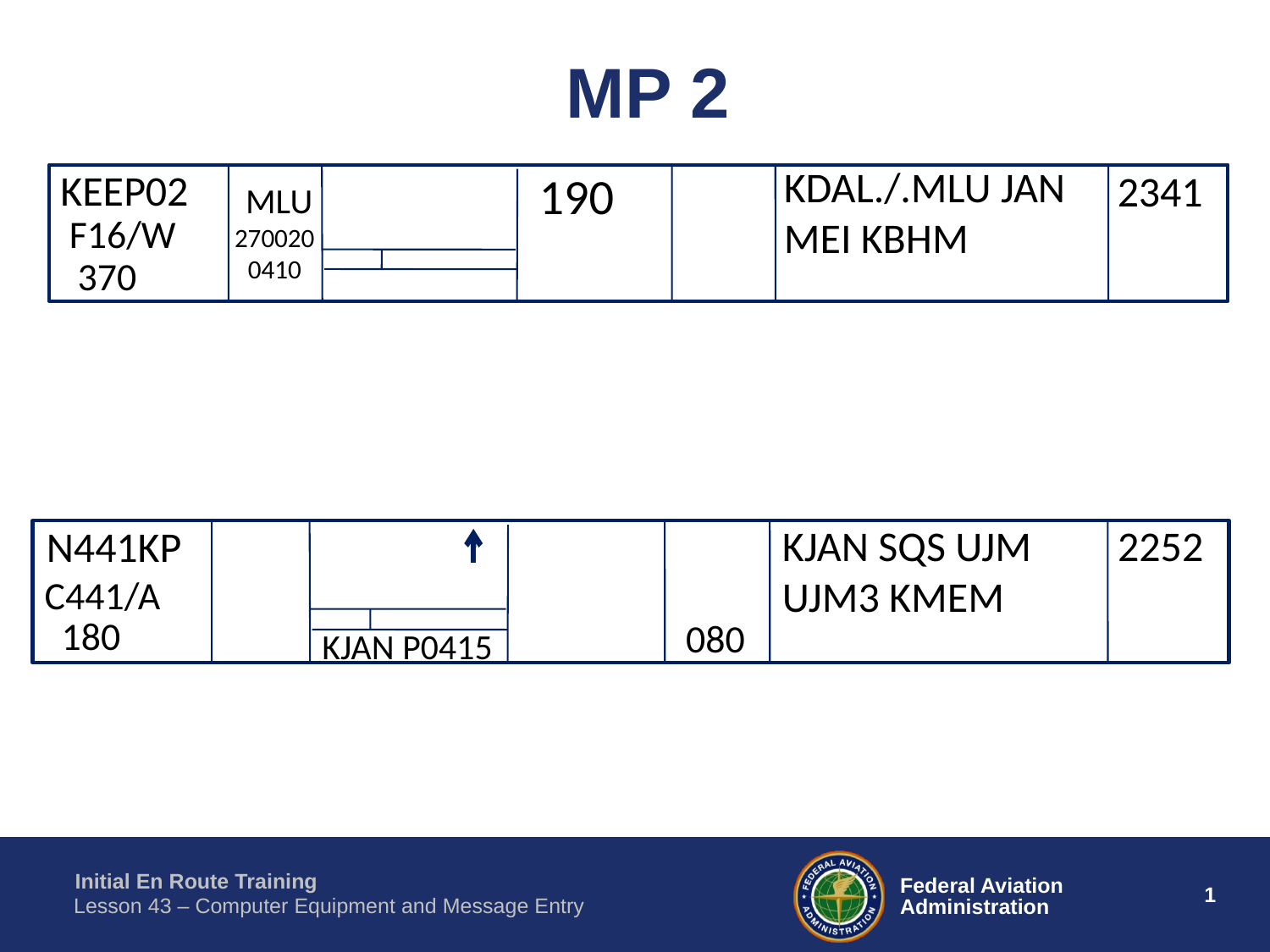

# MP 2
KDAL./.MLU JAN MEI KBHM
KEEP02
2341
190

F16/W
370

 MLU
270020
0410
KJAN SQS UJM UJM3 KMEM
2252

C441/A
180

KJAN P0415

N441KP
080